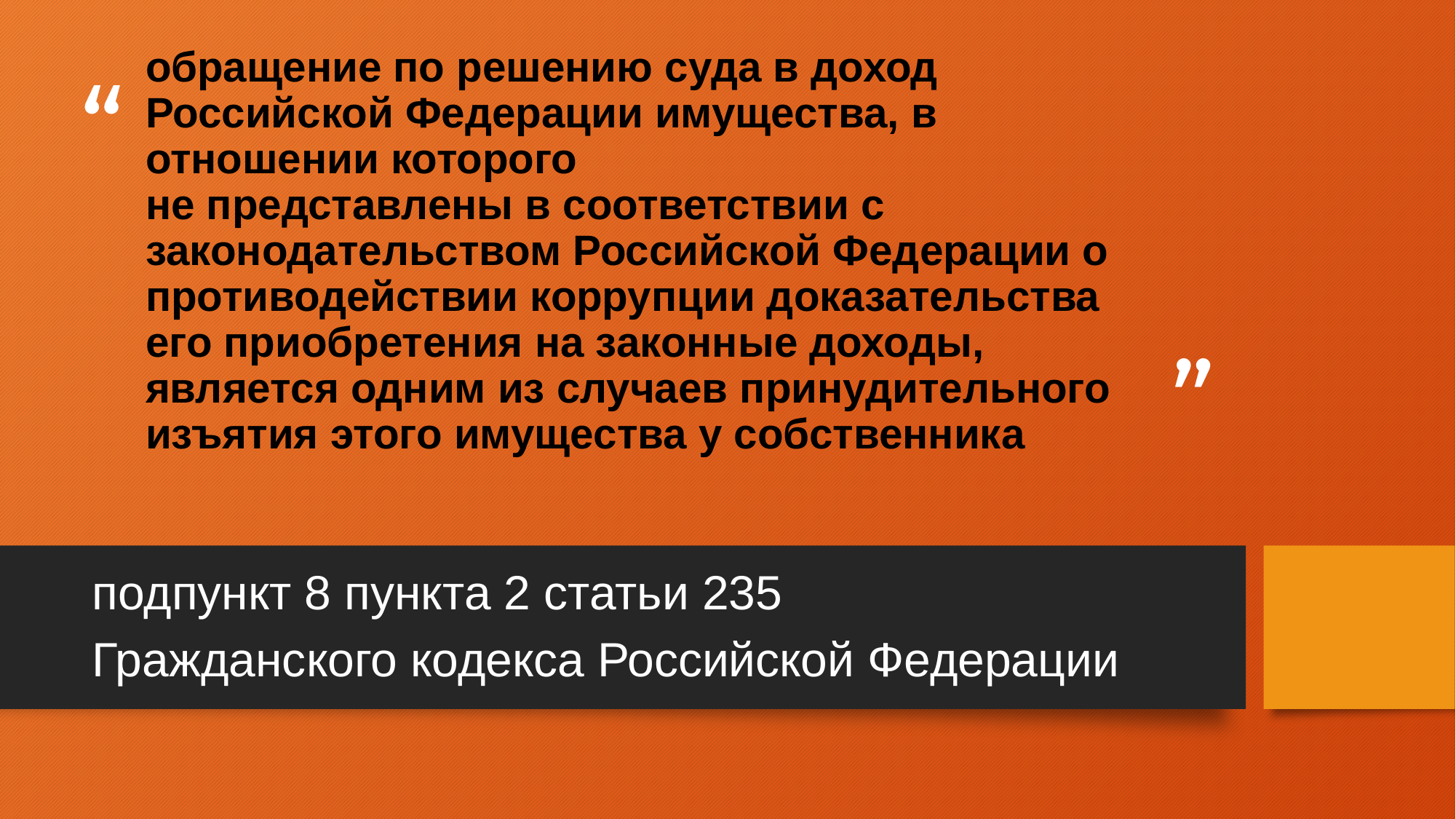

# обращение по решению суда в доход Российской Федерации имущества, в отношении которого не представлены в соответствии с законодательством Российской Федерации о противодействии коррупции доказательства его приобретения на законные доходы, является одним из случаев принудительного изъятия этого имущества у собственника
подпункт 8 пункта 2 статьи 235
Гражданского кодекса Российской Федерации